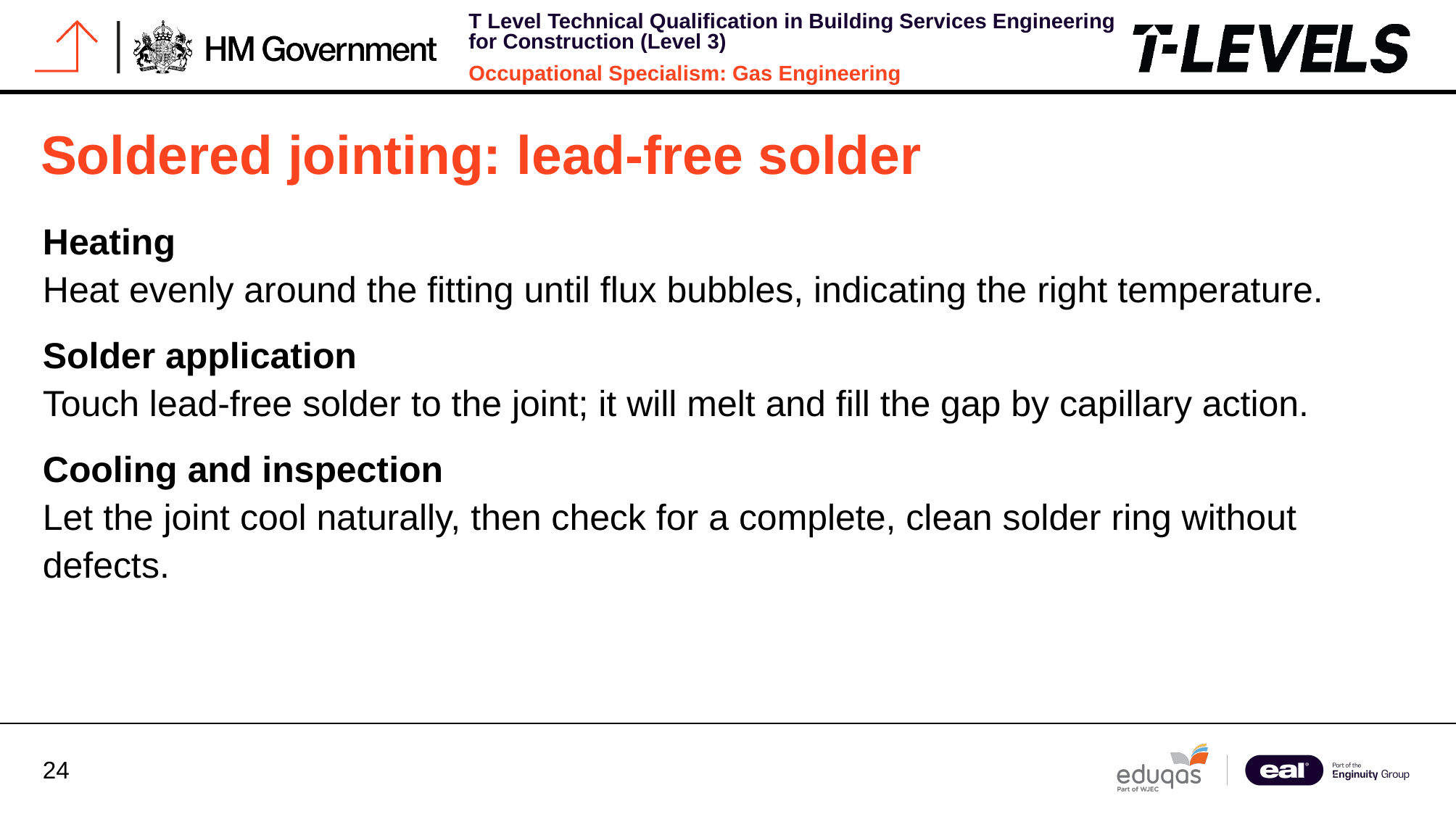

# Soldered jointing: lead-free solder
Heating
Heat evenly around the fitting until flux bubbles, indicating the right temperature.
Solder application
Touch lead-free solder to the joint; it will melt and fill the gap by capillary action.
Cooling and inspection
Let the joint cool naturally, then check for a complete, clean solder ring without defects.